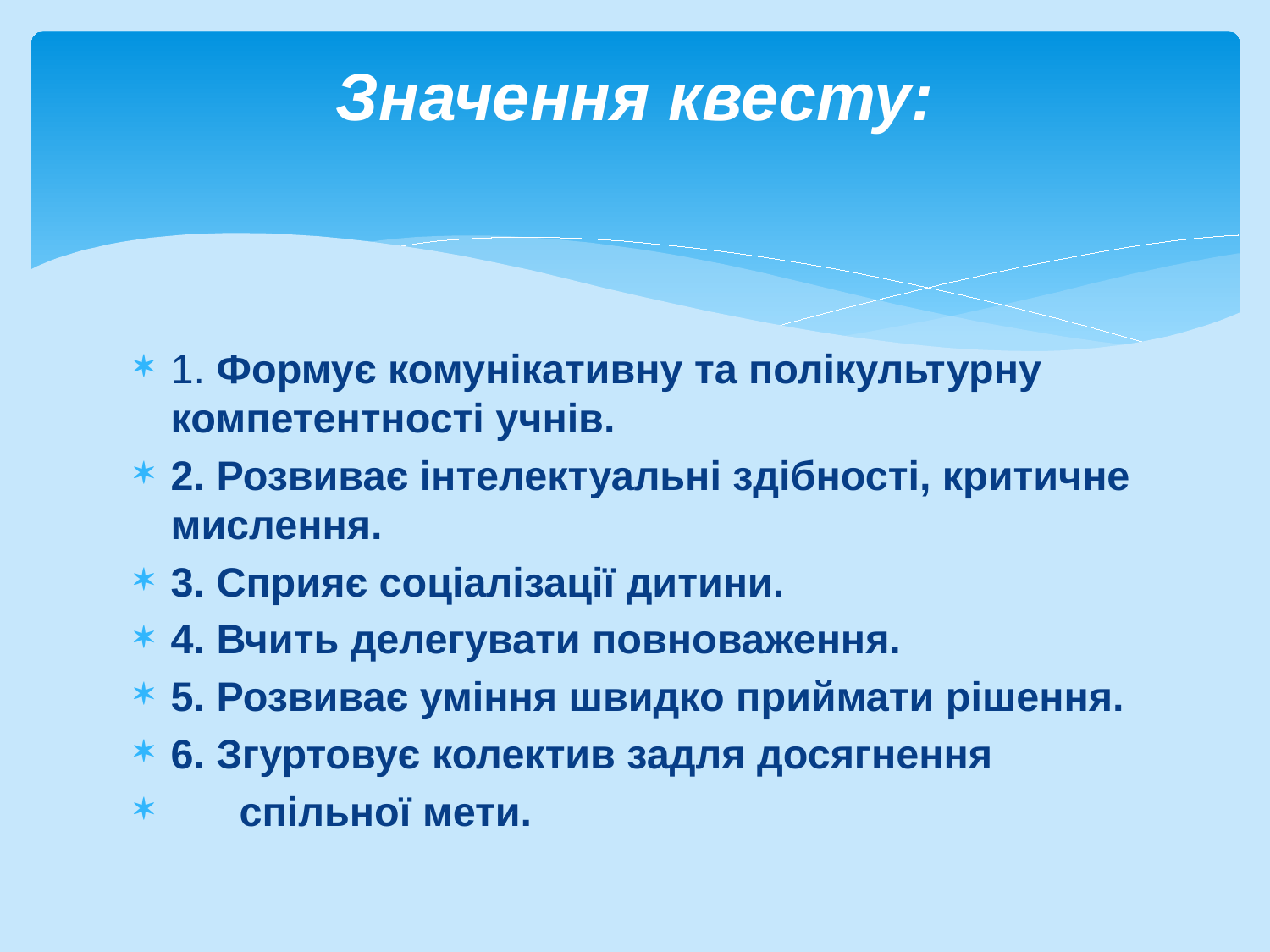

# Значення квесту:
1. Формує комунікативну та полікультурну компетентності учнів.
2. Розвиває інтелектуальні здібності, критичне мислення.
3. Сприяє соціалізації дитини.
4. Вчить делегувати повноваження.
5. Розвиває уміння швидко приймати рішення.
6. Згуртовує колектив задля досягнення
      спільної мети.